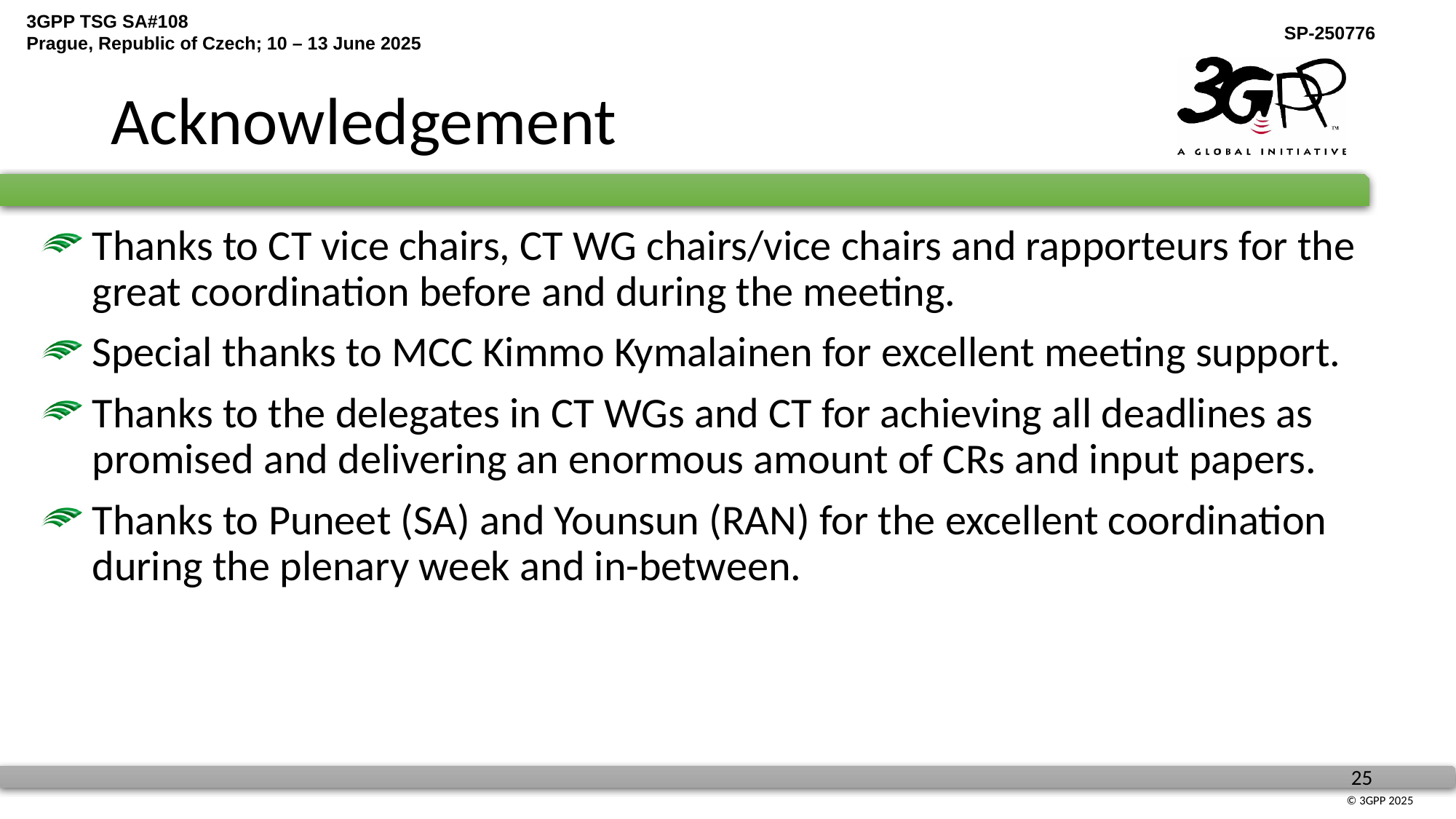

# Acknowledgement
Thanks to CT vice chairs, CT WG chairs/vice chairs and rapporteurs for the great coordination before and during the meeting.
Special thanks to MCC Kimmo Kymalainen for excellent meeting support.
Thanks to the delegates in CT WGs and CT for achieving all deadlines as promised and delivering an enormous amount of CRs and input papers.
Thanks to Puneet (SA) and Younsun (RAN) for the excellent coordination during the plenary week and in-between.